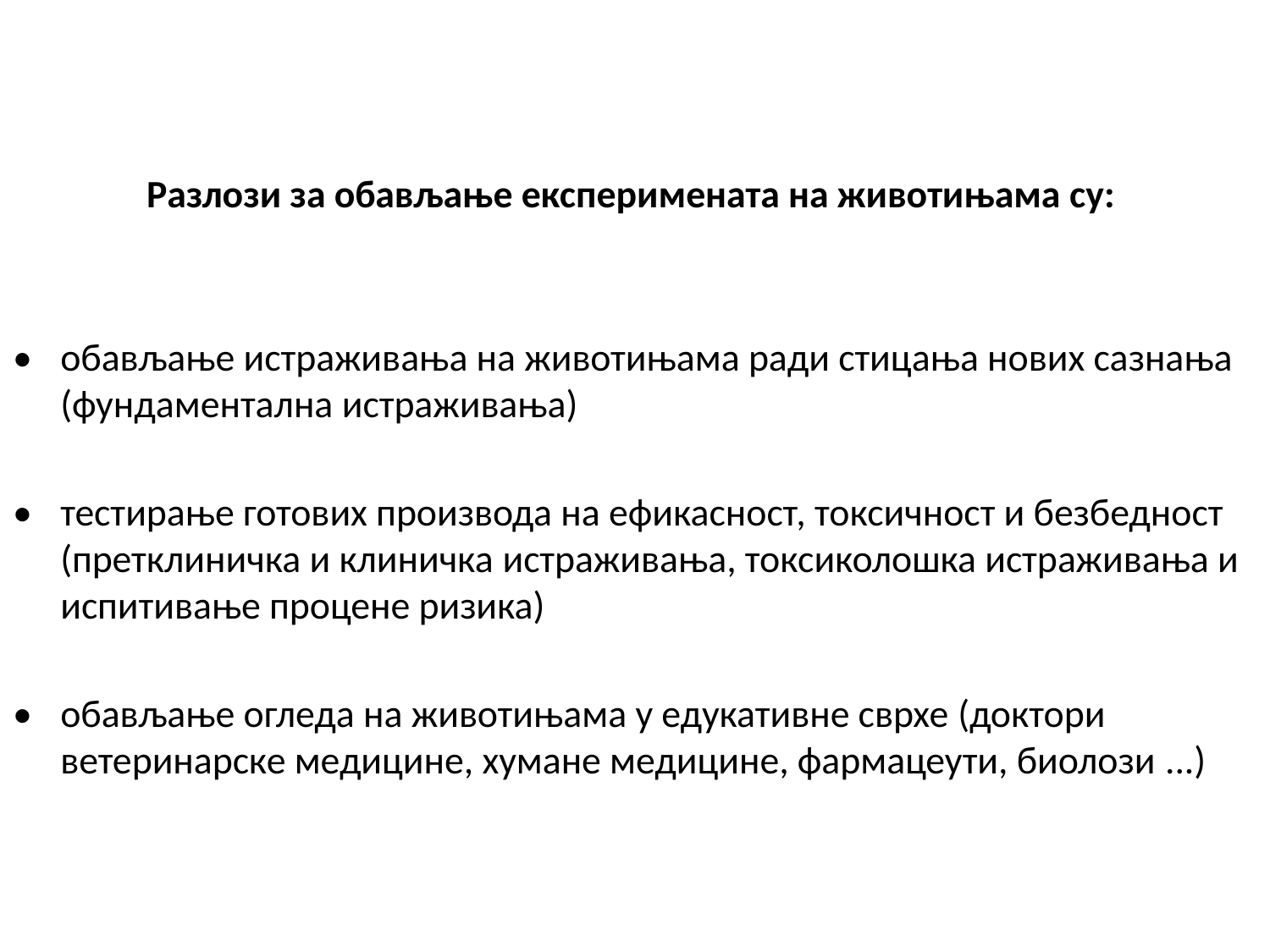

Разлози за обављање експеримената на животињама су:

• 	обављање истраживања на животињама ради стицања нових сазнања (фундаментална истраживања)

• 	тестирање готових производа на ефикасност, токсичност и безбедност (претклиничка и клиничка истраживања, токсиколошка истраживања и испитивање процене ризика)

•	обављање огледа на животињама у едукативне сврхе (доктори ветеринарске медицине, хумане медицине, фармацеути, биолози ...)